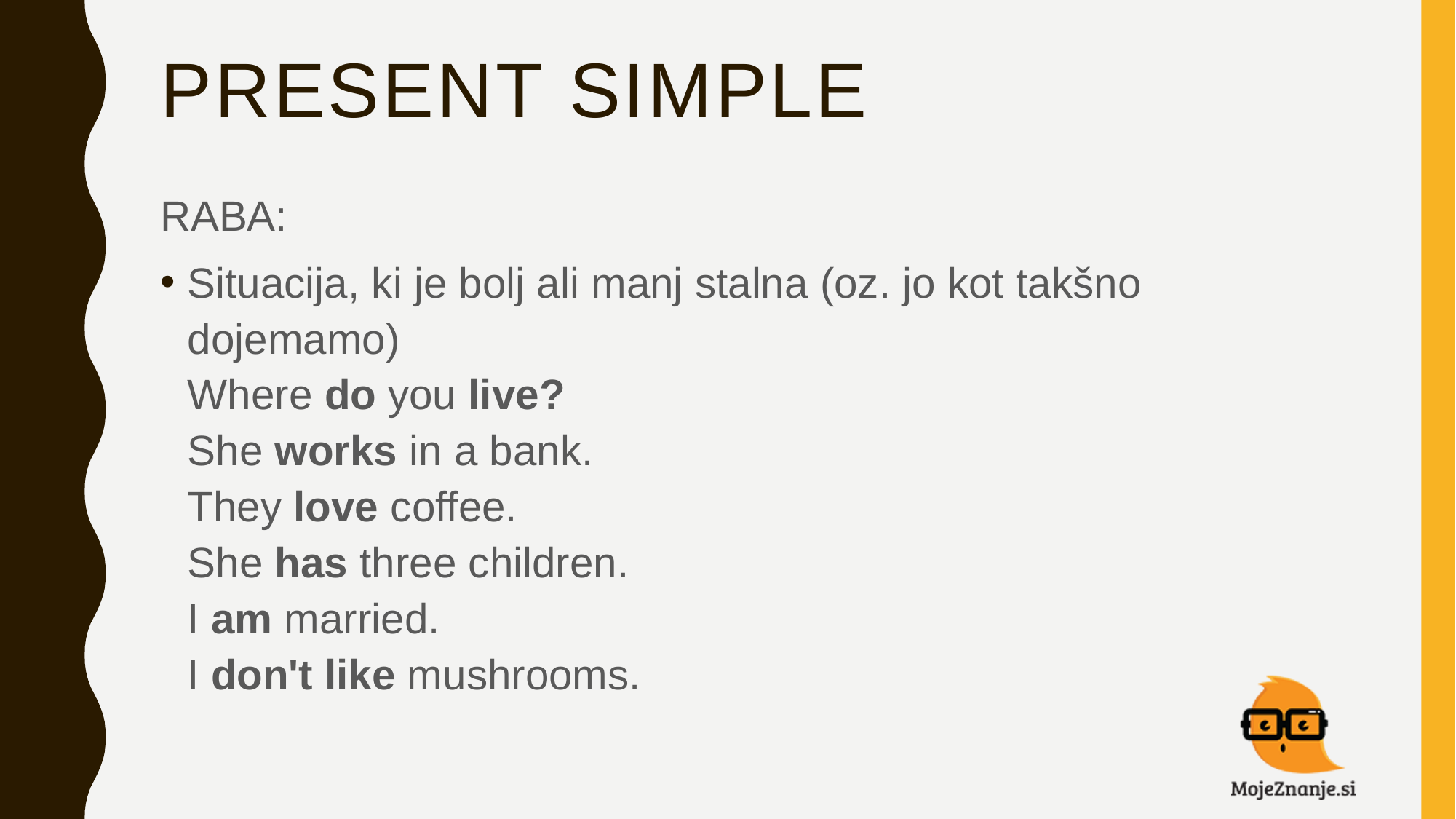

# PRESENT SIMPLE
RABA:
Situacija, ki je bolj ali manj stalna (oz. jo kot takšno dojemamo)
Where do you live?
She works in a bank.
They love coffee.
She has three children.
I am married.
I don't like mushrooms.